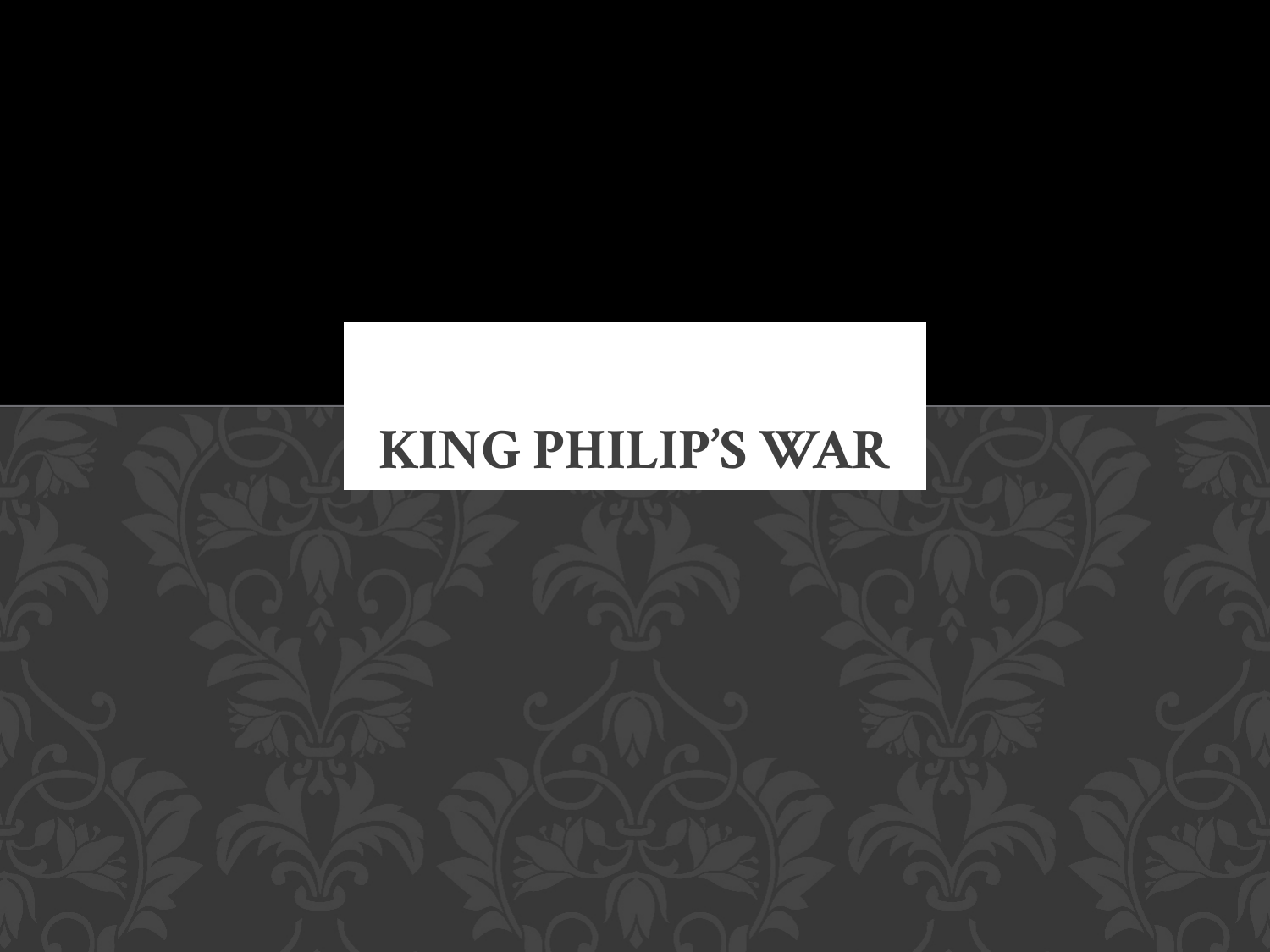

# King Philip’s War
New England Colonies
1675-1676